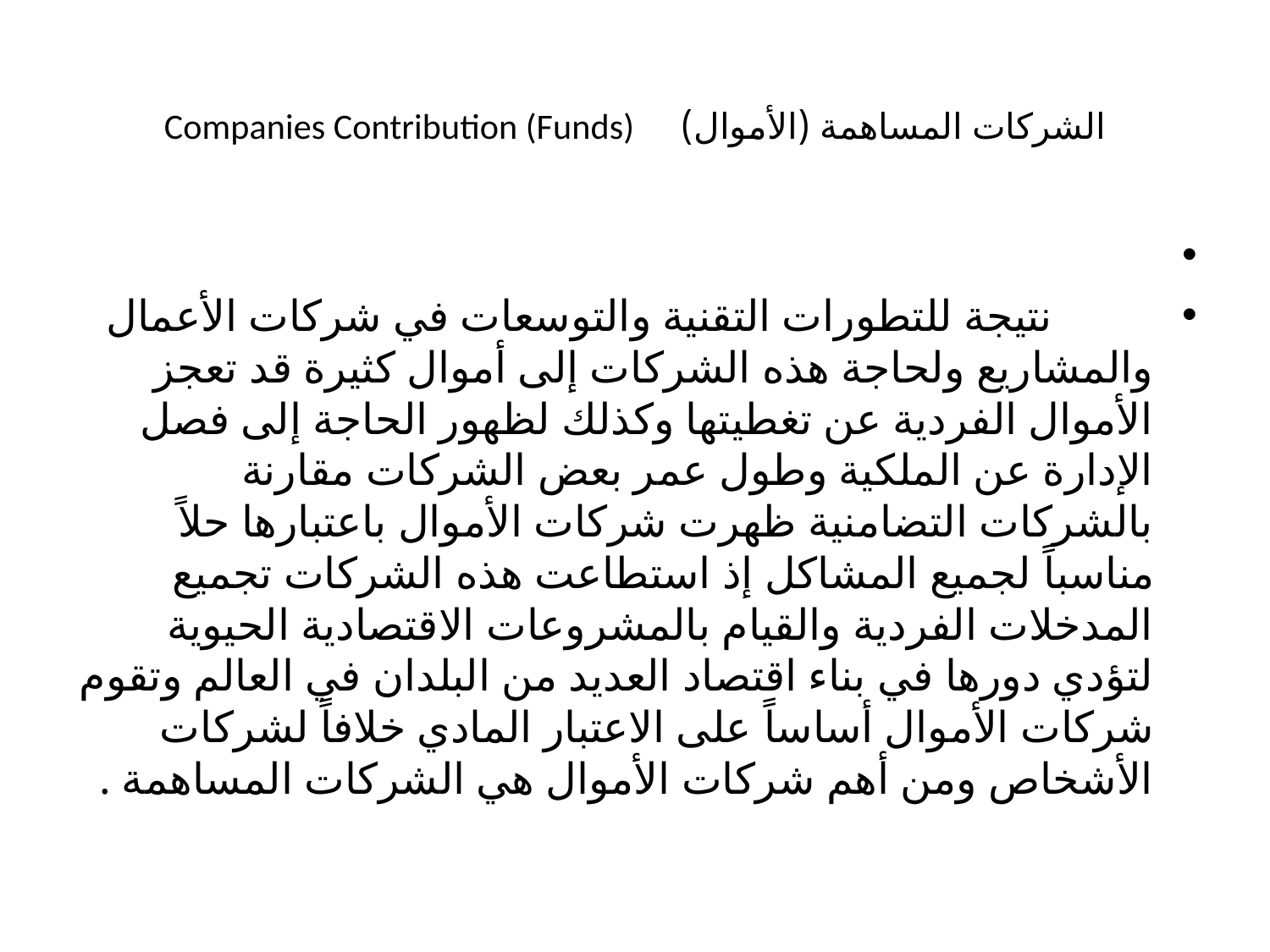

# الشركات المساهمة (الأموال)     Companies Contribution (Funds)

         نتيجة للتطورات التقنية والتوسعات في شركات الأعمال والمشاريع ولحاجة هذه الشركات إلى أموال كثيرة قد تعجز الأموال الفردية عن تغطيتها وكذلك لظهور الحاجة إلى فصل الإدارة عن الملكية وطول عمر بعض الشركات مقارنة بالشركات التضامنية ظهرت شركات الأموال باعتبارها حلاً مناسباً لجميع المشاكل إذ استطاعت هذه الشركات تجميع المدخلات الفردية والقيام بالمشروعات الاقتصادية الحيوية لتؤدي دورها في بناء اقتصاد العديد من البلدان في العالم وتقوم شركات الأموال أساساً على الاعتبار المادي خلافاً لشركات الأشخاص ومن أهم شركات الأموال هي الشركات المساهمة .